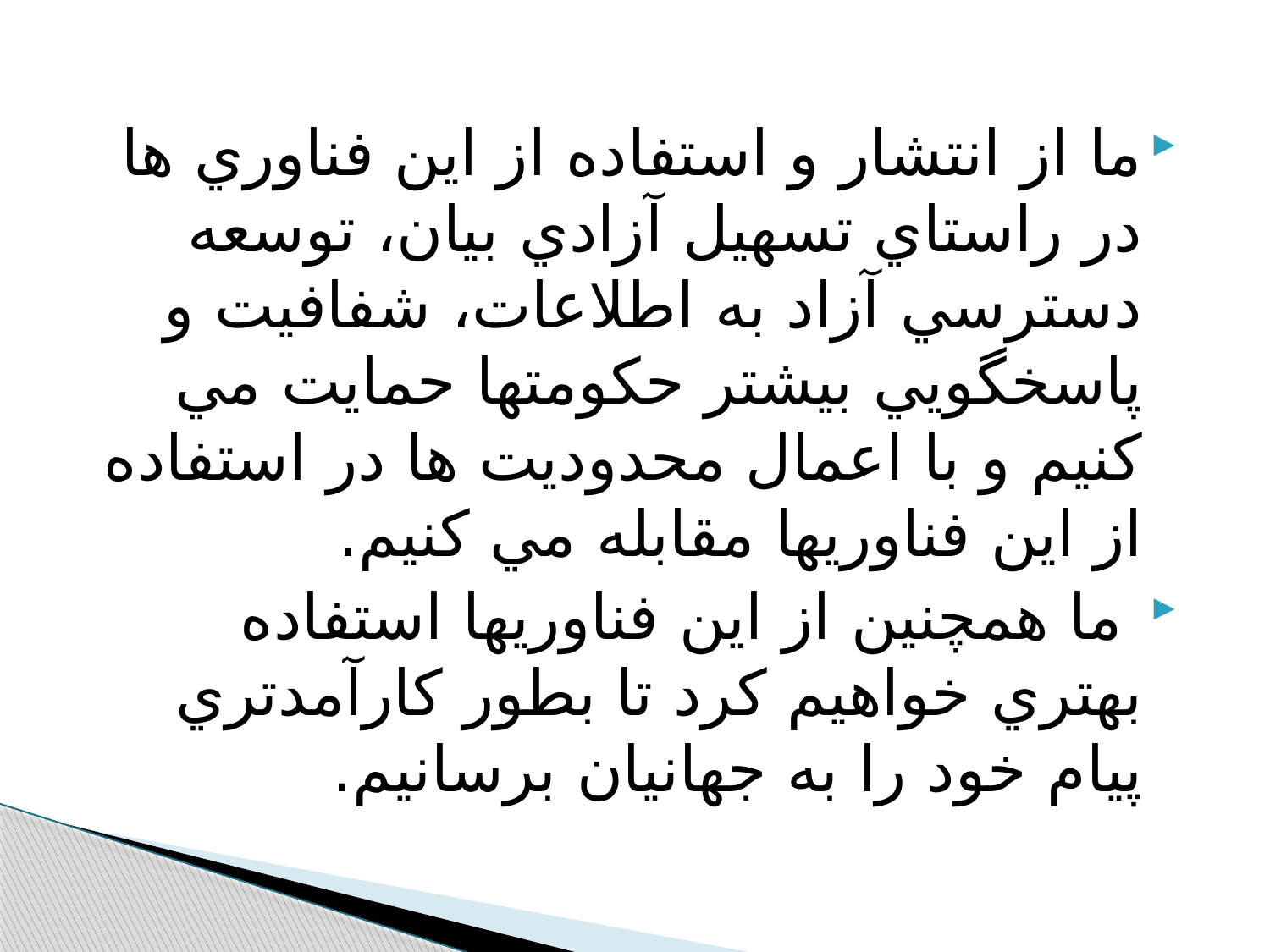

ما از انتشار و استفاده از اين فناوري ها در راستاي تسهيل آزادي بيان، توسعه دسترسي آزاد به اطلاعات، شفافيت و پاسخگويي بيشتر حکومتها حمايت مي کنيم و با اعمال محدوديت ها در استفاده از اين فناوريها مقابله مي کنيم.
 ما همچنين از اين فناوريها استفاده بهتري خواهيم کرد تا بطور کارآمدتري پيام خود را به جهانيان برسانيم.